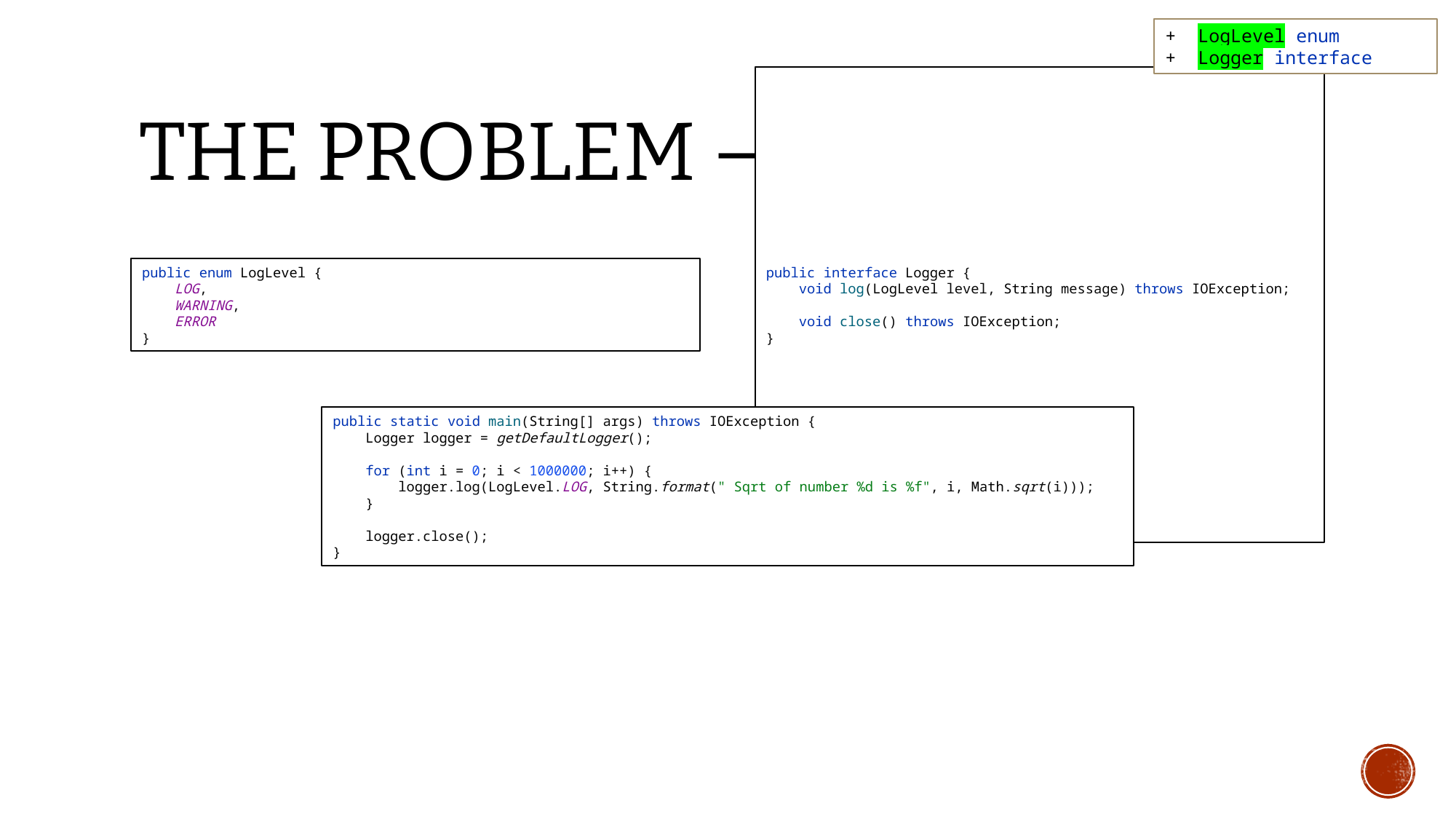

+  LogLevel enum
+  Logger interface
# The problem – A logger
public enum LogLevel {
    LOG,
    WARNING,
    ERROR
}
public interface Logger {
    void log(LogLevel level, String message) throws IOException;
    void close() throws IOException;
}
public static void main(String[] args) throws IOException {
    Logger logger = getDefaultLogger();
    for (int i = 0; i < 1000000; i++) {
        logger.log(LogLevel.LOG, String.format(" Sqrt of number %d is %f", i, Math.sqrt(i)));
    }
    logger.close();
}